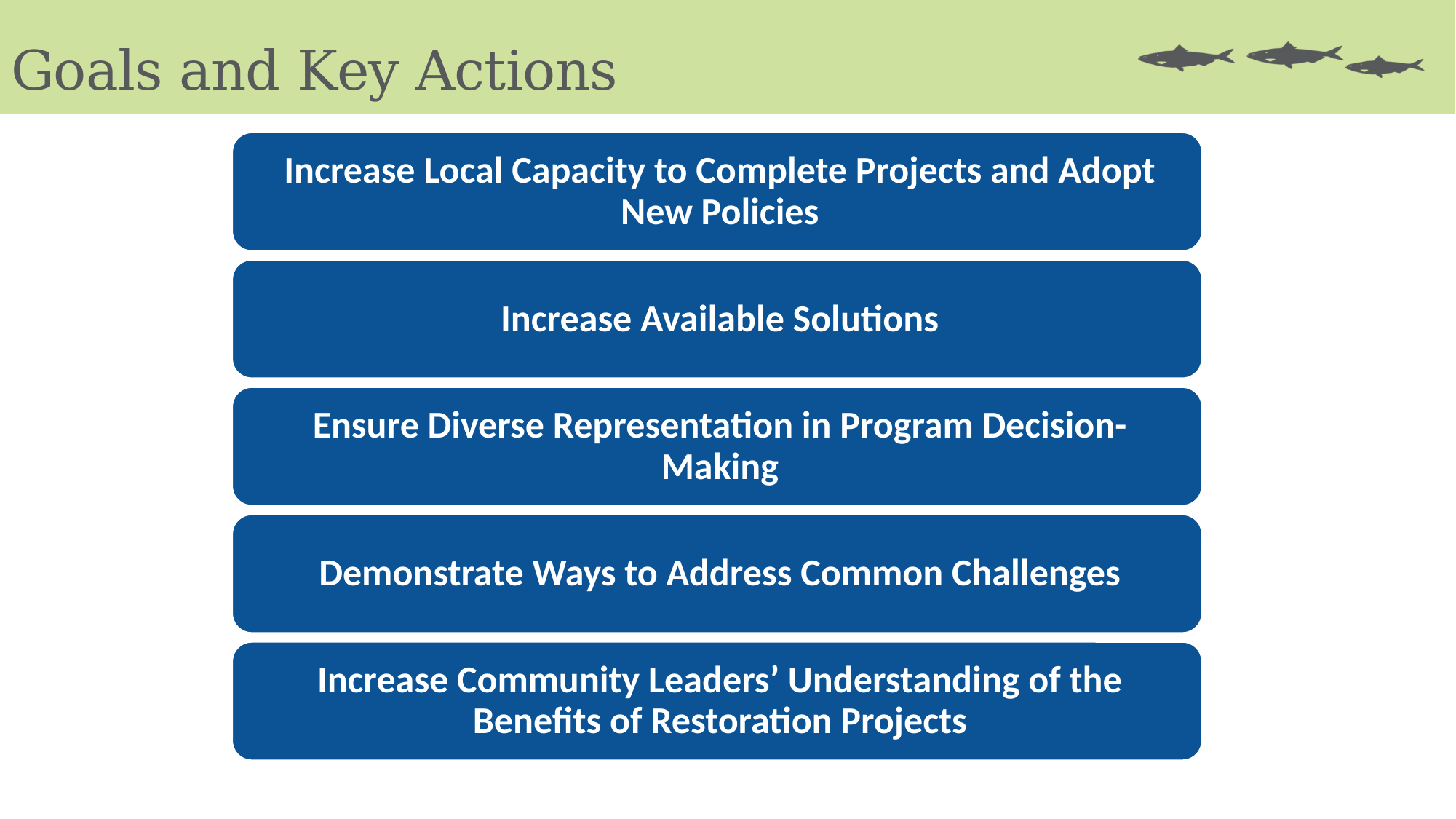

# Goals and Key Actions
Increase Local Capacity to Complete Projects and Adopt New Policies
Increase Available Solutions
Ensure Diverse Representation in Program Decision-Making
Demonstrate Ways to Address Common Challenges
Increase Community Leaders’ Understanding of the Benefits of Restoration Projects